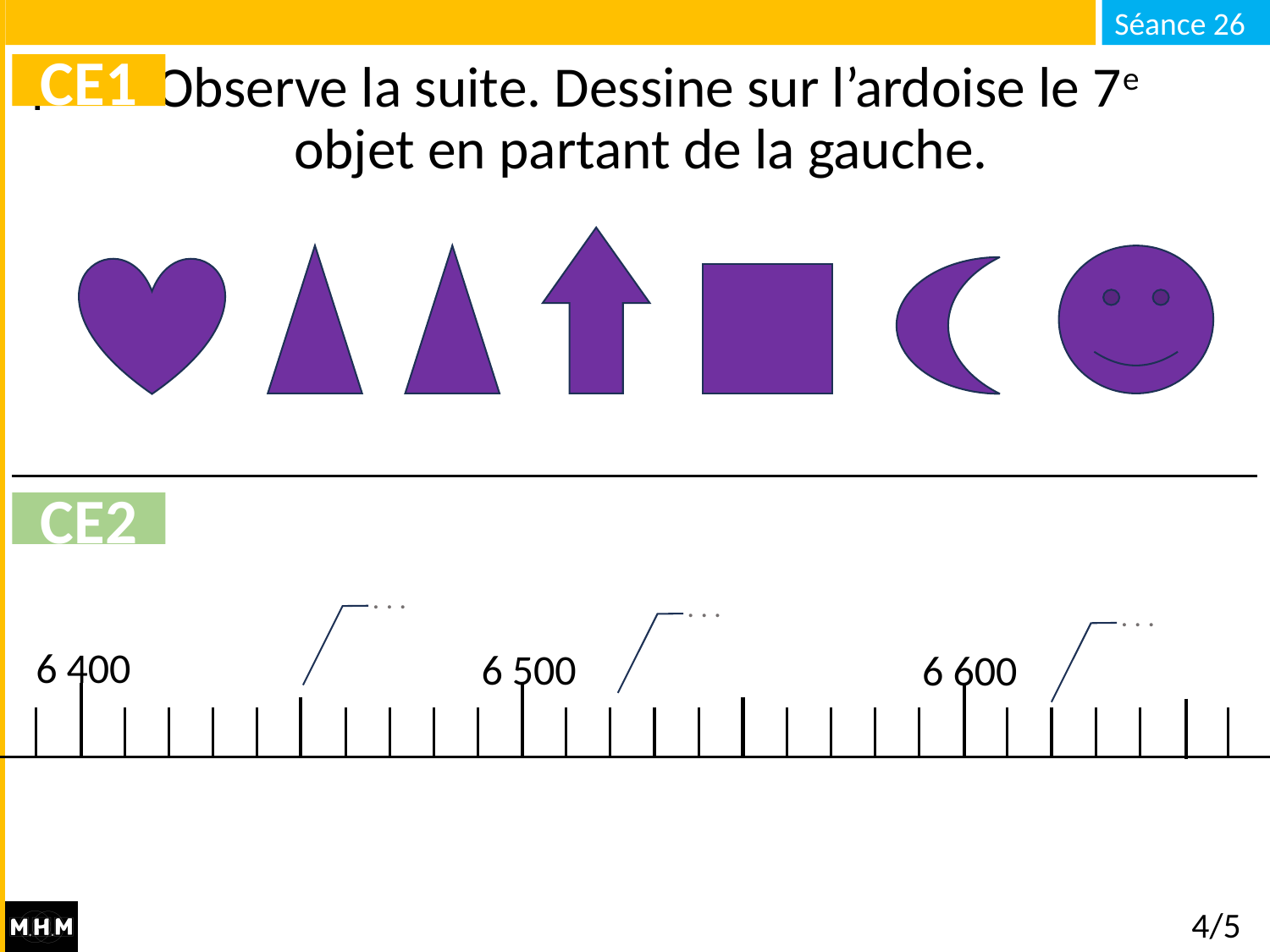

# Observe la suite. Dessine sur l’ardoise le 7e objet en partant de la gauche.
CE1

CE2
. . .
. . .
. . .
6 400
6 500
6 600
4/5